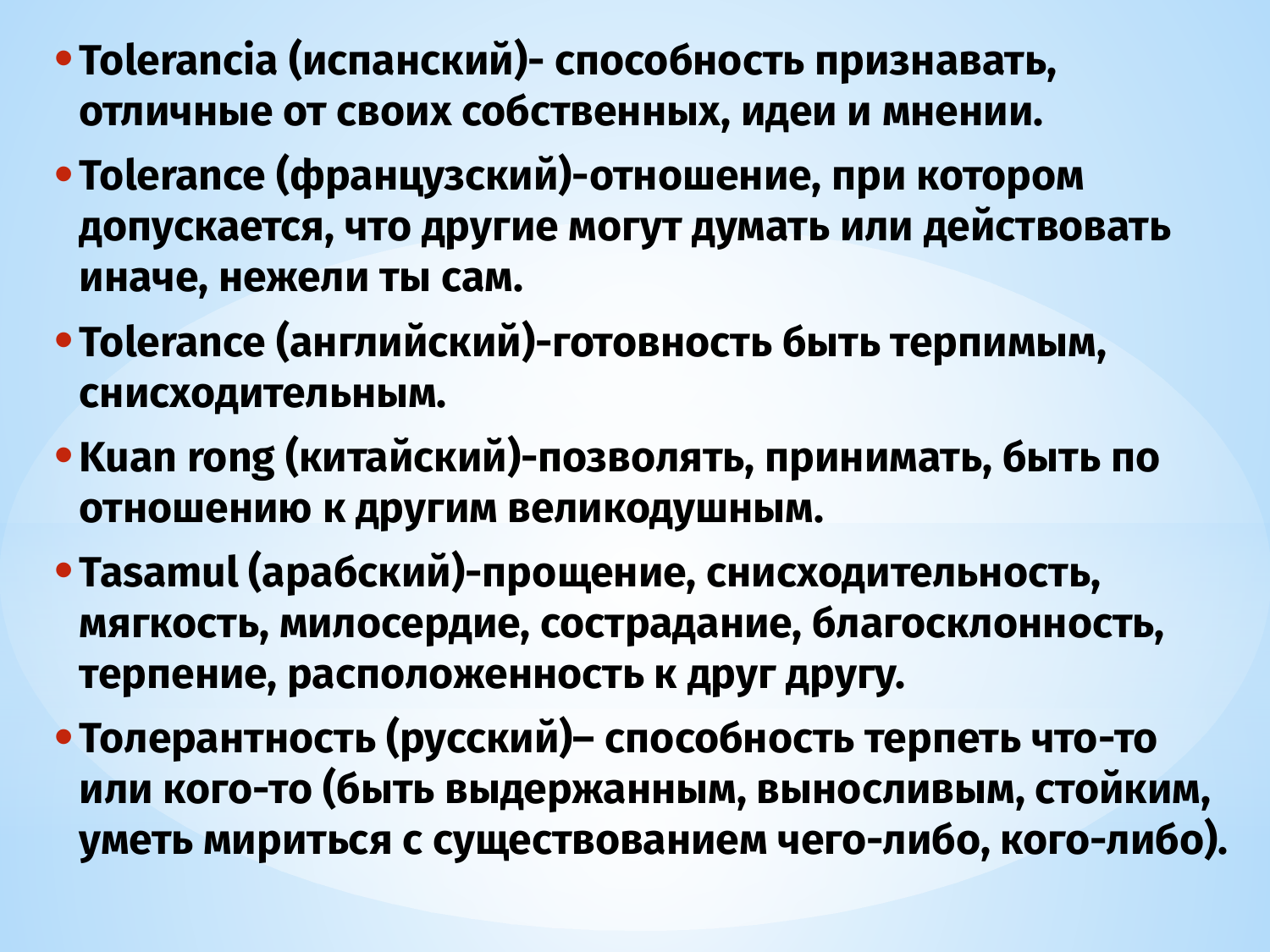

Tolerancia (испанский)- способность признавать, отличные от своих собственных, идеи и мнении.
Tolerance (французский)-отношение, при котором допускается, что другие могут думать или действовать иначе, нежели ты сам.
Tolerance (английский)-готовность быть терпимым, снисходительным.
Kuan rong (китайский)-позволять, принимать, быть по отношению к другим великодушным.
Tasamul (арабский)-прощение, снисходительность, мягкость, милосердие, сострадание, благосклонность, терпение, расположенность к друг другу.
Толерантность (русский)– способность терпеть что-то или кого-то (быть выдержанным, выносливым, стойким, уметь мириться с существованием чего-либо, кого-либо).
#